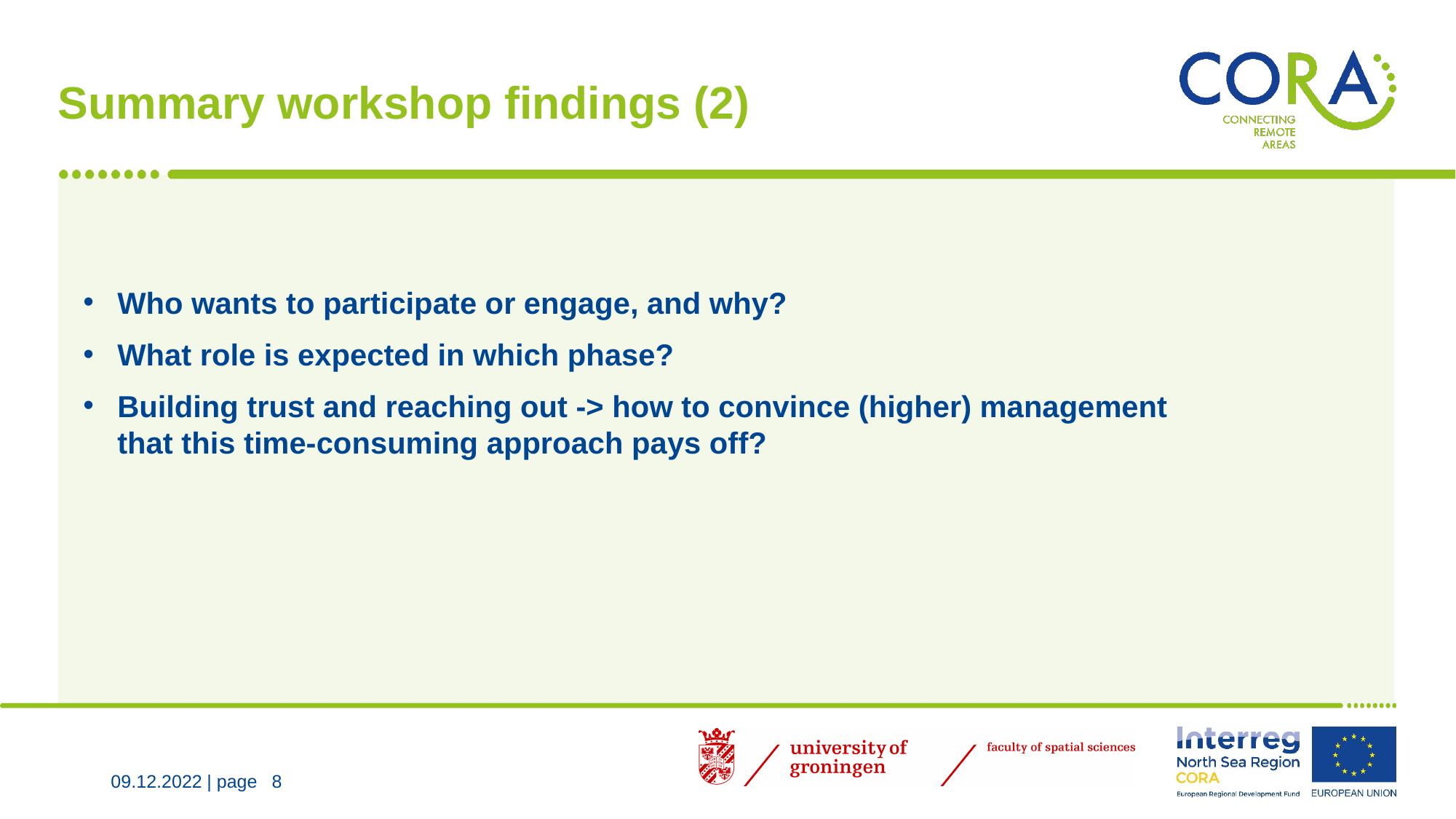

# Summary workshop findings (2)
Who wants to participate or engage, and why?
What role is expected in which phase?
Building trust and reaching out -> how to convince (higher) management that this time-consuming approach pays off?

09.12.2022
| page
8